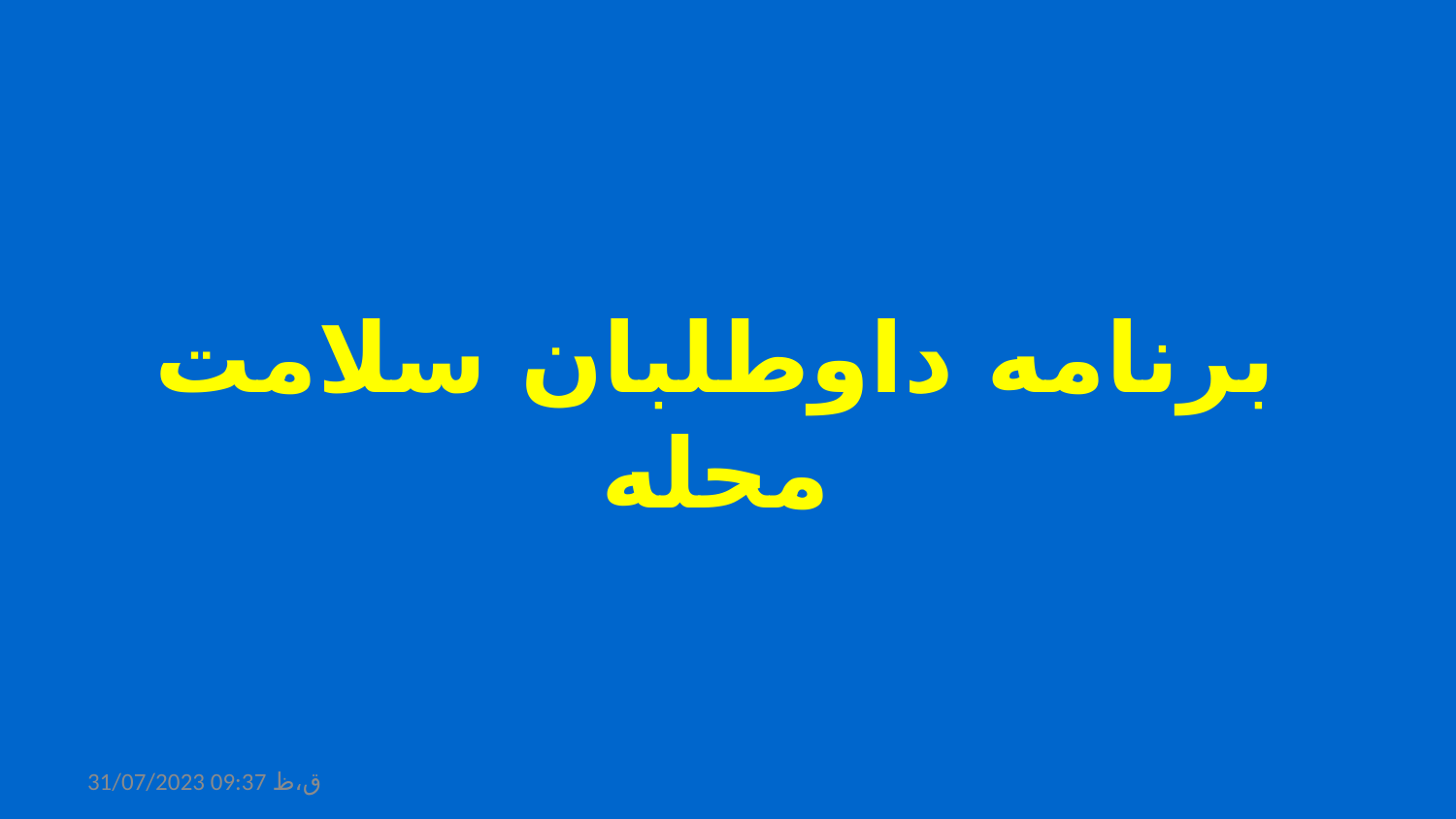

برنامه داوطلبان سلامت محله
31/07/2023 09:37 ق،ظ